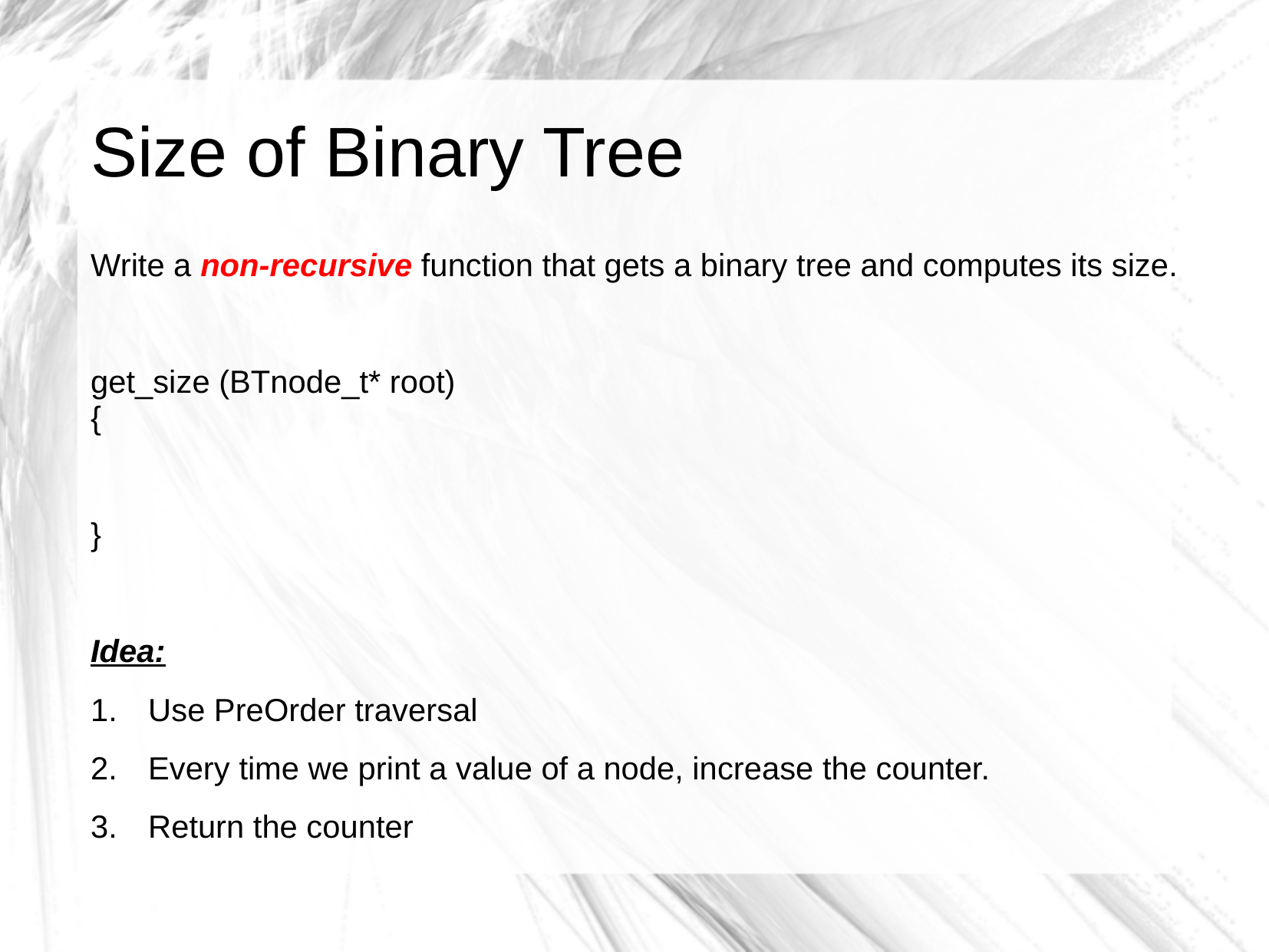

# Size of Binary Tree
Write a non-recursive function that gets a binary tree and computes its size.

get_size (BTnode_t* root)
{

}

Idea:
Use PreOrder traversal
Every time we print a value of a node, increase the counter.
Return the counter